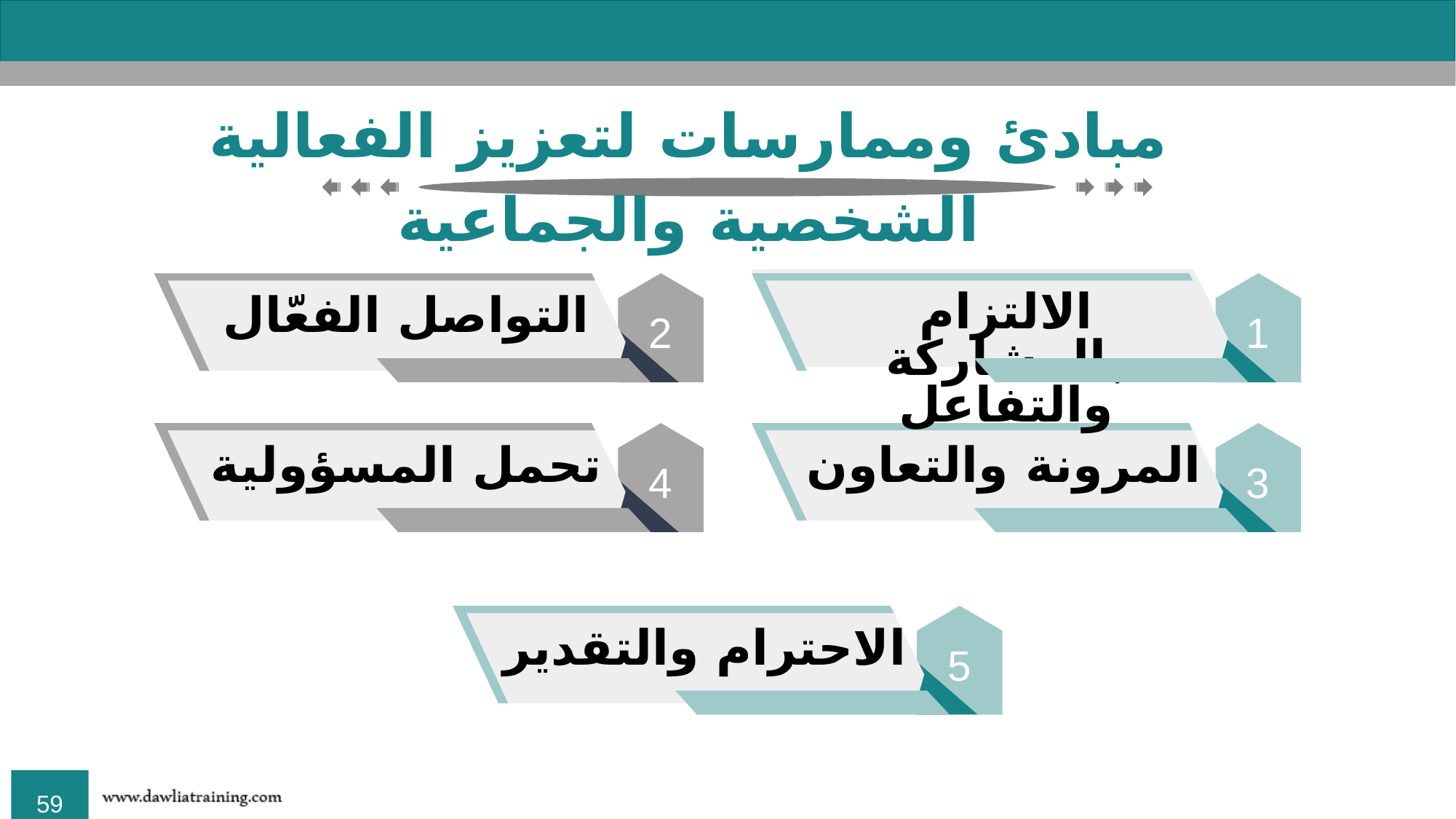

مبادئ وممارسات لتعزيز الفعالية الشخصية والجماعية

1

الالتزام بالمشاركة والتفاعل

2
التواصل الفعّال

تحمل المسؤولية

4

المرونة والتعاون

3

الاحترام والتقدير

5